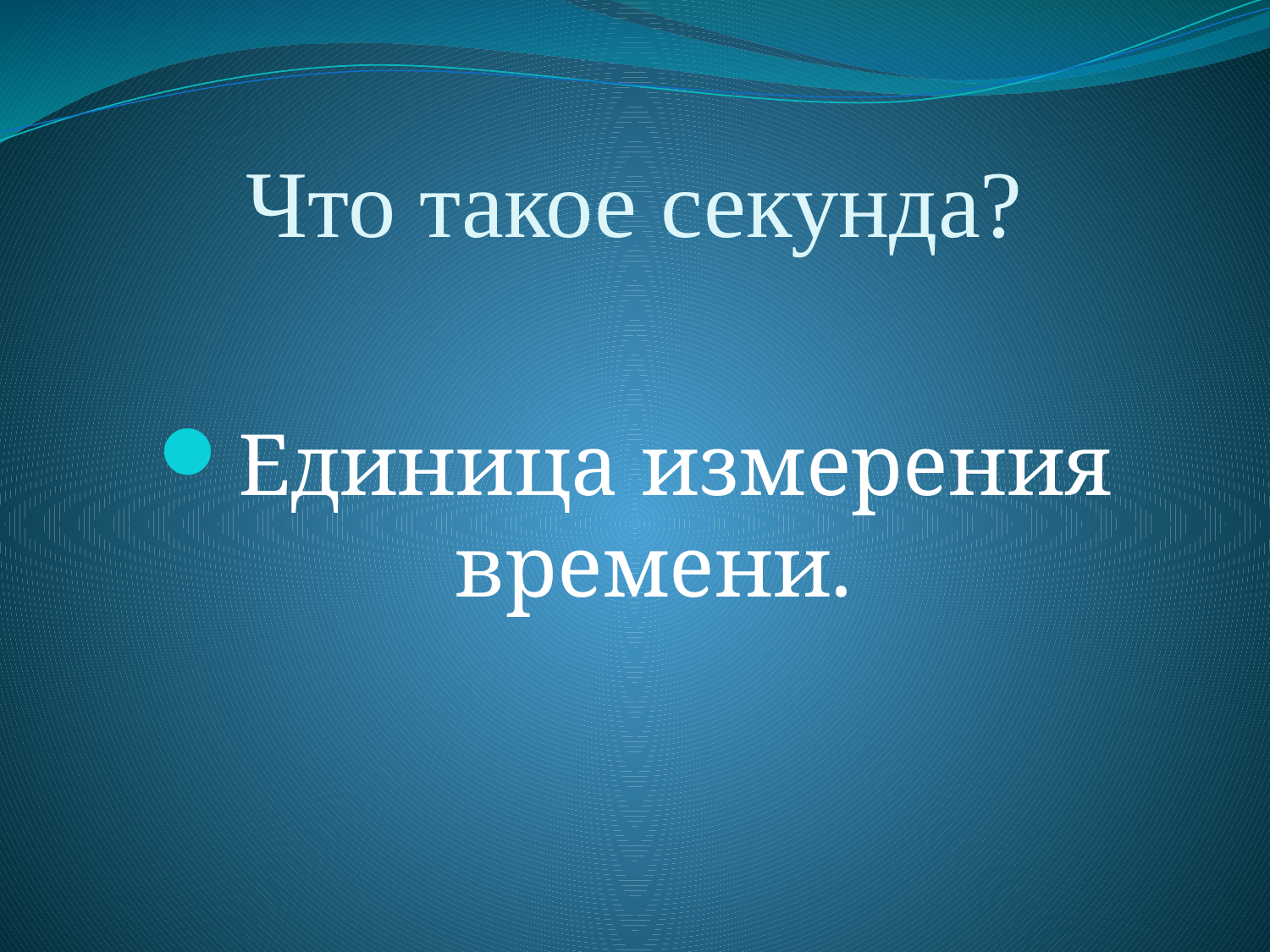

# Что такое секунда?

Единица измерения времени.